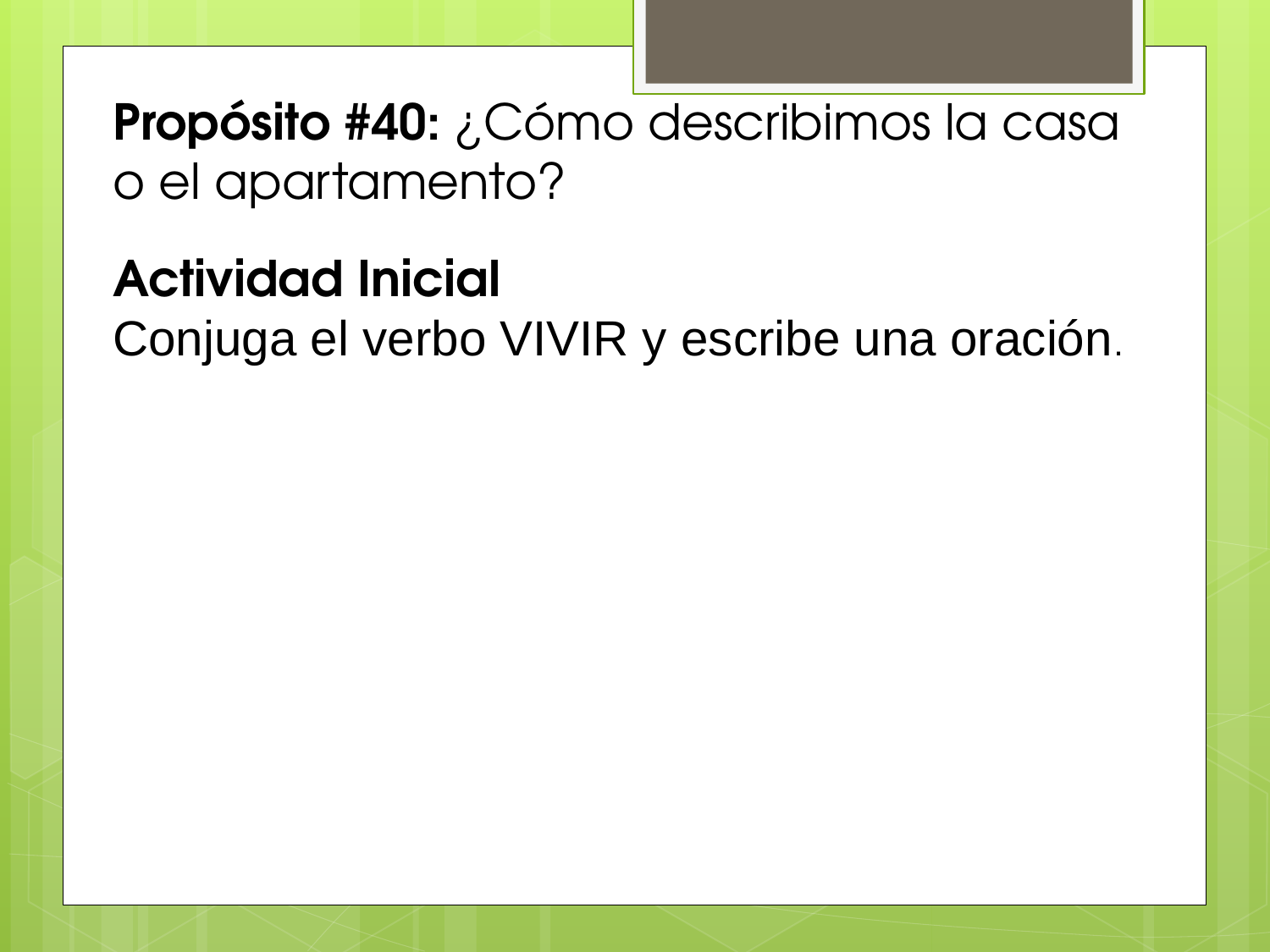

Propósito #40: ¿Cómo describimos la casa o el apartamento?

Actividad Inicial
Conjuga el verbo VIVIR y escribe una oración.